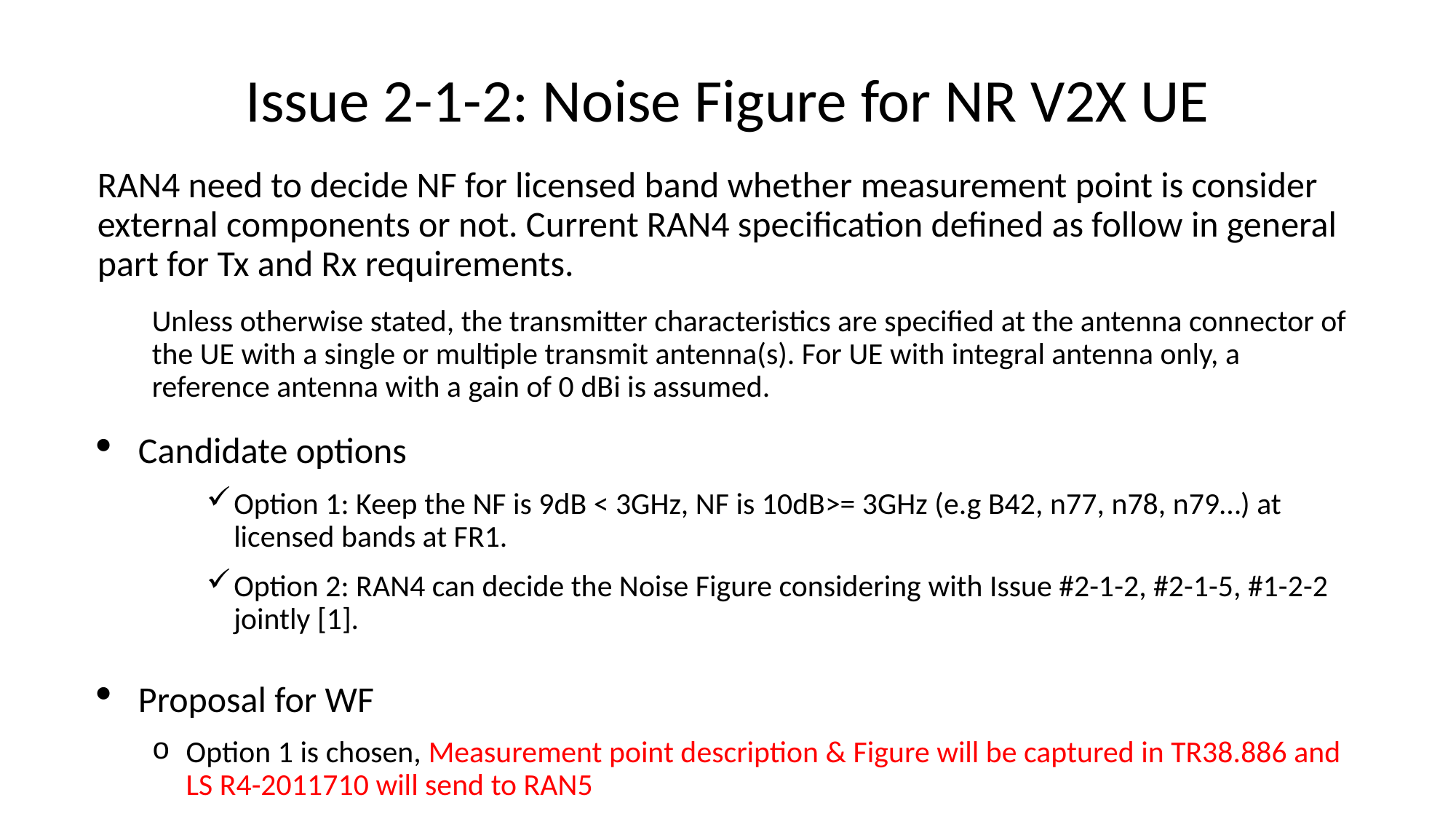

# Issue 2-1-2: Noise Figure for NR V2X UE
RAN4 need to decide NF for licensed band whether measurement point is consider external components or not. Current RAN4 specification defined as follow in general part for Tx and Rx requirements.
Unless otherwise stated, the transmitter characteristics are specified at the antenna connector of the UE with a single or multiple transmit antenna(s). For UE with integral antenna only, a reference antenna with a gain of 0 dBi is assumed.
Candidate options
Option 1: Keep the NF is 9dB < 3GHz, NF is 10dB>= 3GHz (e.g B42, n77, n78, n79…) at licensed bands at FR1.
Option 2: RAN4 can decide the Noise Figure considering with Issue #2-1-2, #2-1-5, #1-2-2 jointly [1].

Proposal for WF
Option 1 is chosen, Measurement point description & Figure will be captured in TR38.886 and LS R4-2011710 will send to RAN5